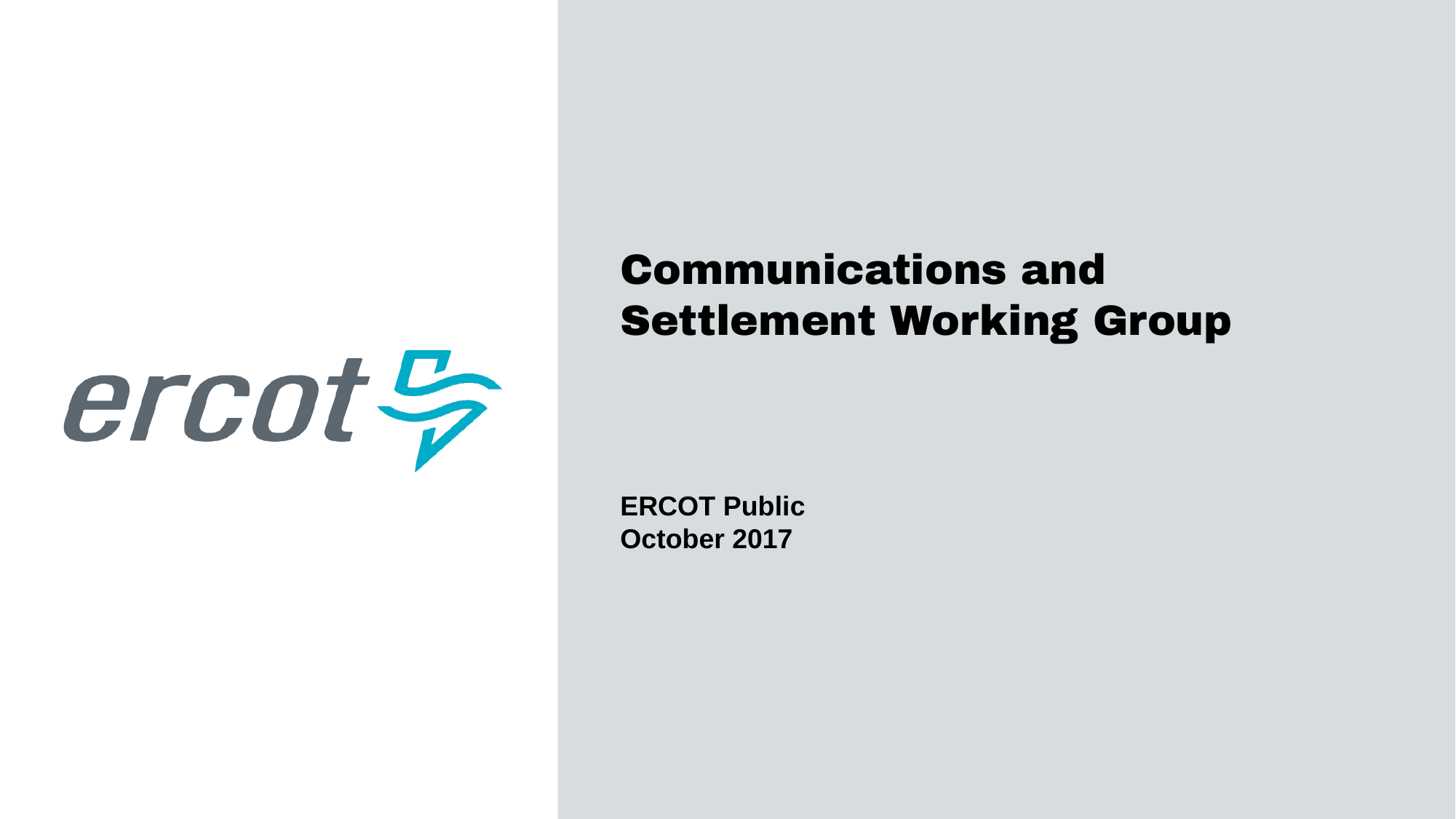

Communications and Settlement Working Group

ERCOT Public
October 2017